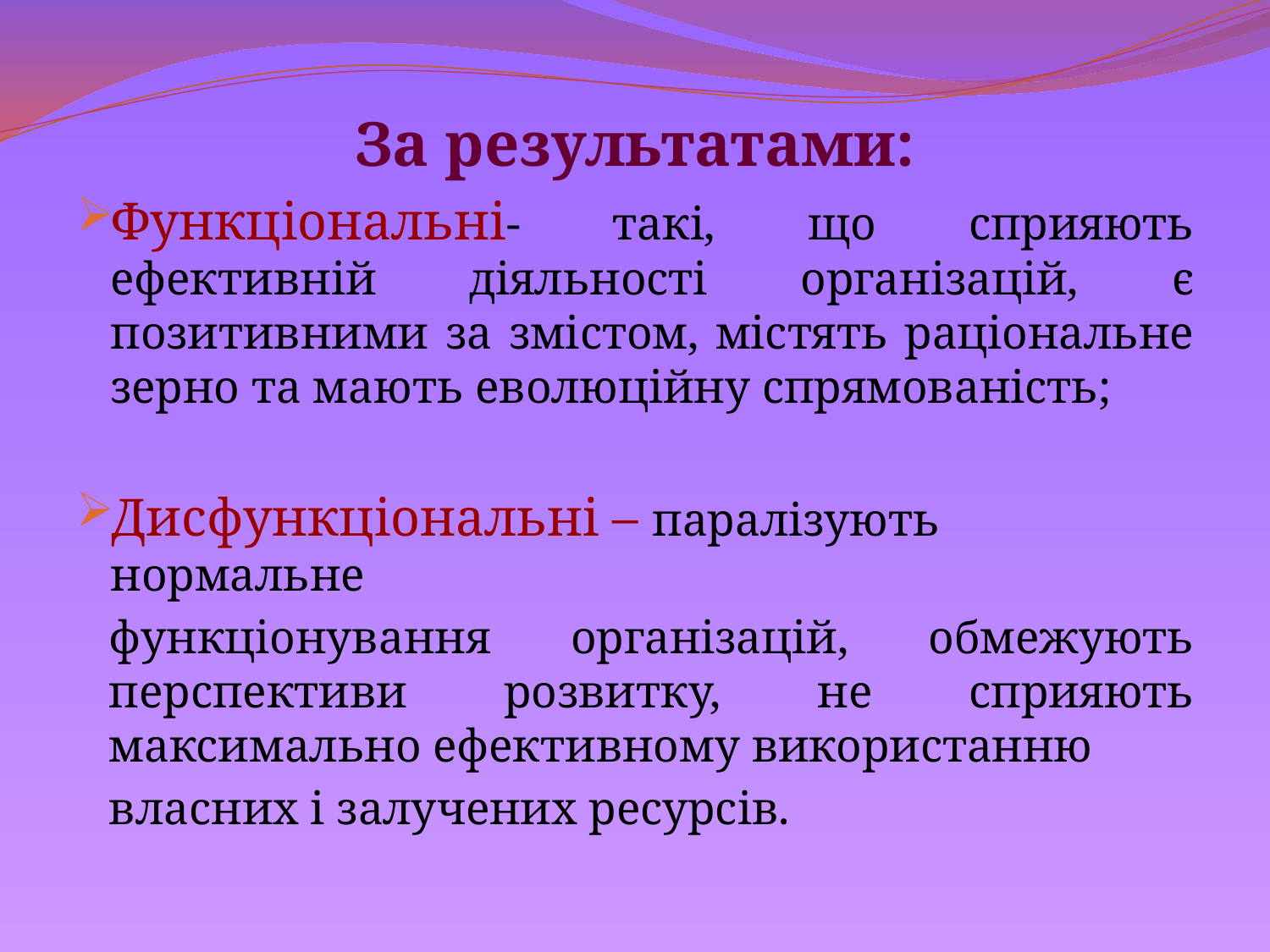

За результатами:
Функціональні- такі, що сприяють ефективній діяльності організацій, є позитивними за змістом, містять раціональне зерно та мають еволюційну спрямованість;

Дисфункціональні – паралізують нормальне
функціонування організацій, обмежують перспективи розвитку, не сприяють максимально ефективному використанню
власних і залучених ресурсів.